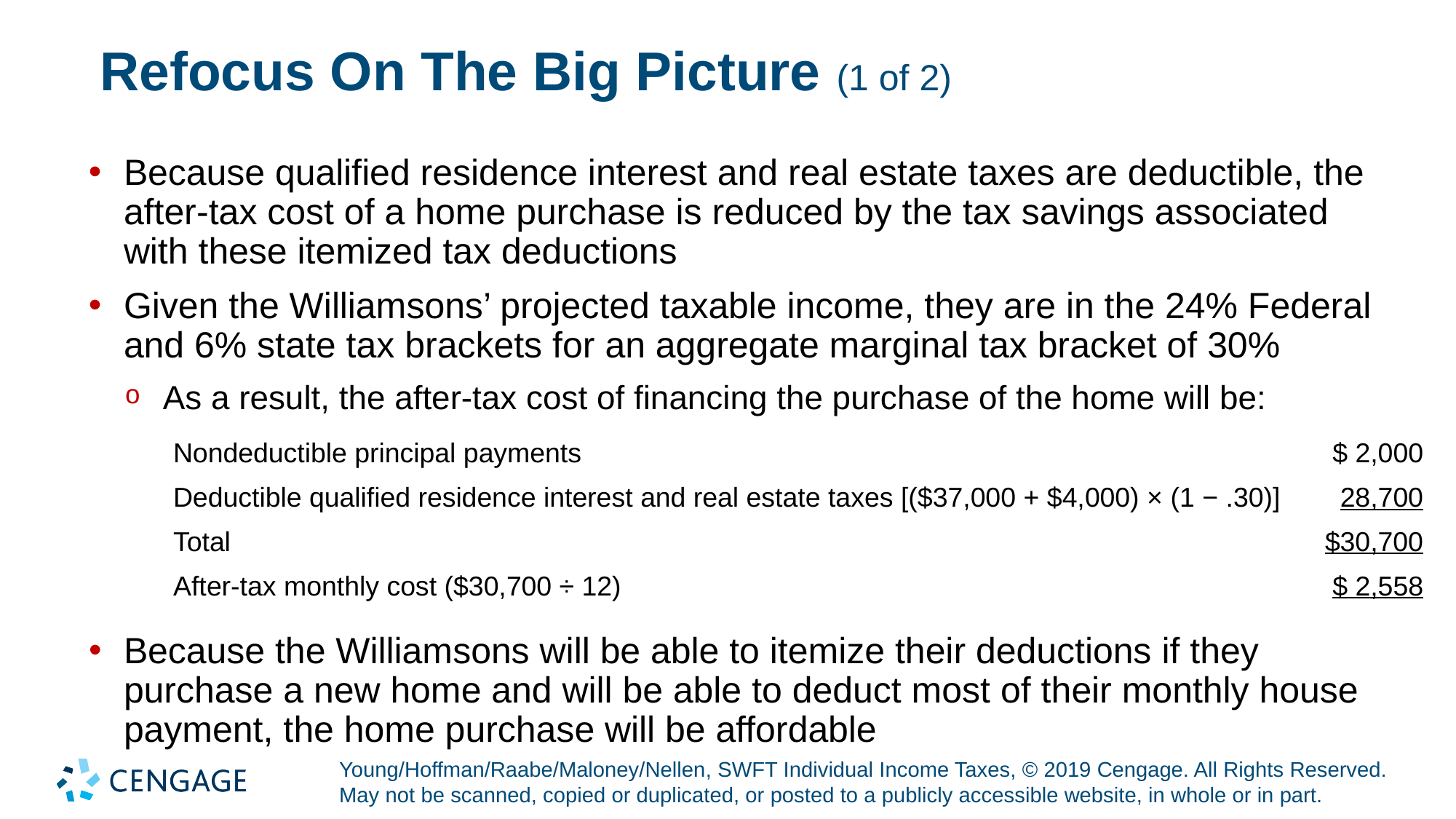

# Refocus On The Big Picture (1 of 2)
Because qualified residence interest and real estate taxes are deductible, the after-tax cost of a home purchase is reduced by the tax savings associated with these itemized tax deductions
Given the Williamsons’ projected taxable income, they are in the 24% Federal and 6% state tax brackets for an aggregate marginal tax bracket of 30%
As a result, the after-tax cost of financing the purchase of the home will be:
| Nondeductible principal payments | $ 2,000 |
| --- | --- |
| Deductible qualified residence interest and real estate taxes [($37,000 + $4,000) × (1 − .30)] | 28,700 |
| Total | $30,700 |
| After-tax monthly cost ($30,700 ÷ 12) | $ 2,558 |
Because the Williamsons will be able to itemize their deductions if they purchase a new home and will be able to deduct most of their monthly house payment, the home purchase will be affordable